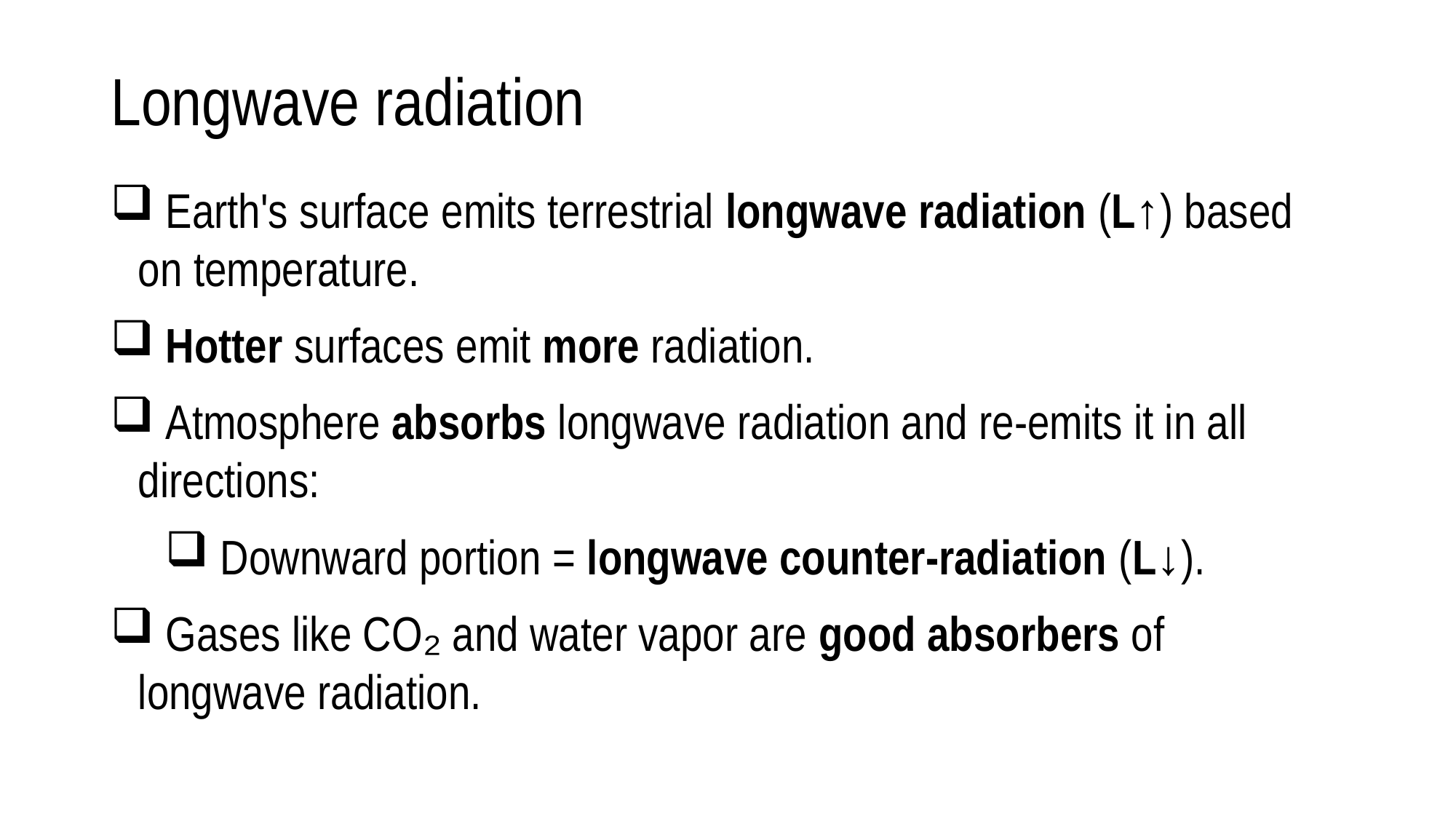

# Longwave radiation
 Earth's surface emits terrestrial longwave radiation (L↑) based on temperature.
 Hotter surfaces emit more radiation.
 Atmosphere absorbs longwave radiation and re-emits it in all directions:
 Downward portion = longwave counter-radiation (L↓).
 Gases like CO₂ and water vapor are good absorbers of longwave radiation.